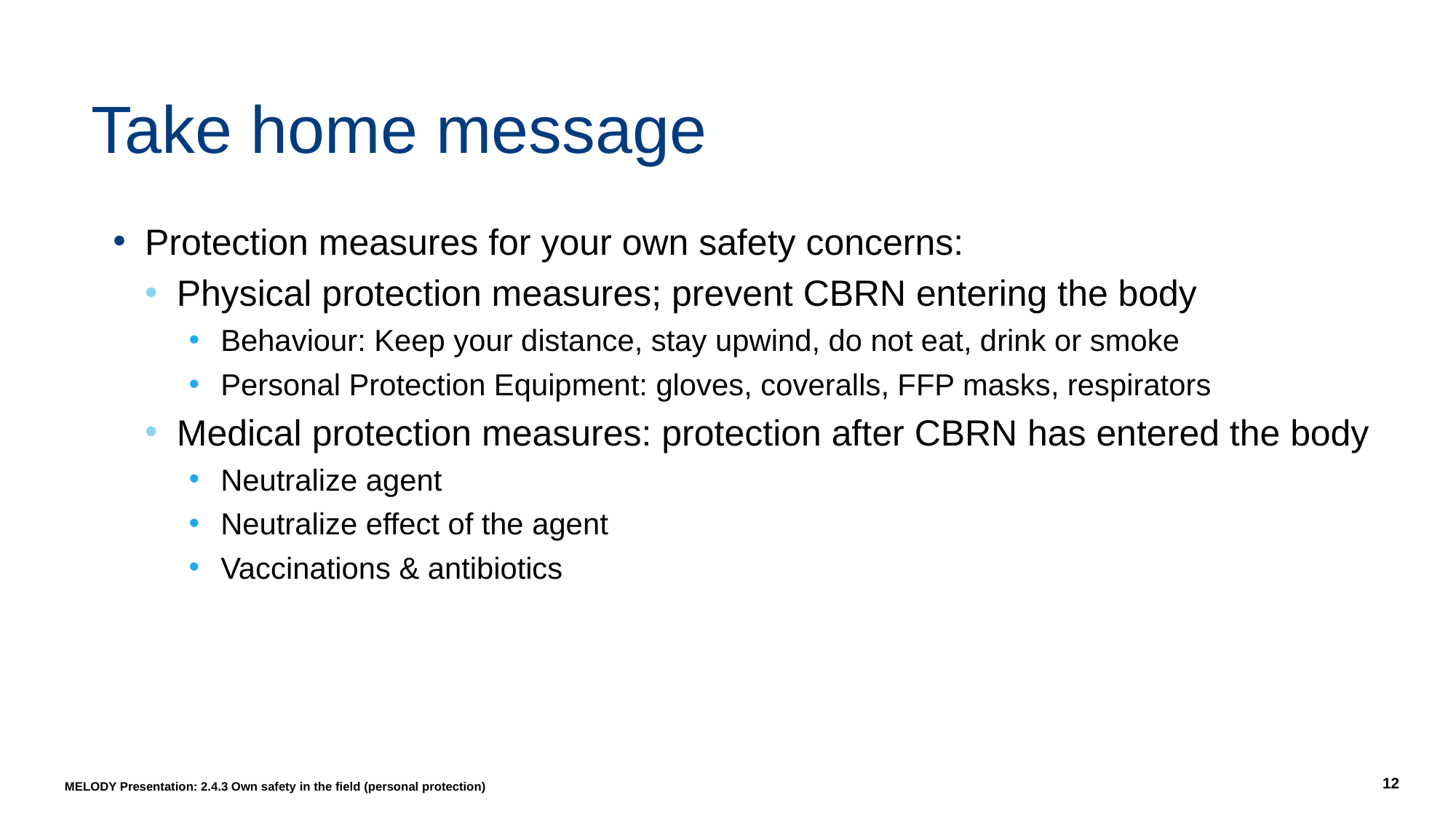

# Take home message
Protection measures for your own safety concerns:
Physical protection measures; prevent CBRN entering the body
Behaviour: Keep your distance, stay upwind, do not eat, drink or smoke
Personal Protection Equipment: gloves, coveralls, FFP masks, respirators
Medical protection measures: protection after CBRN has entered the body
Neutralize agent
Neutralize effect of the agent
Vaccinations & antibiotics
MELODY Presentation: 2.4.3 Own safety in the field (personal protection)
12